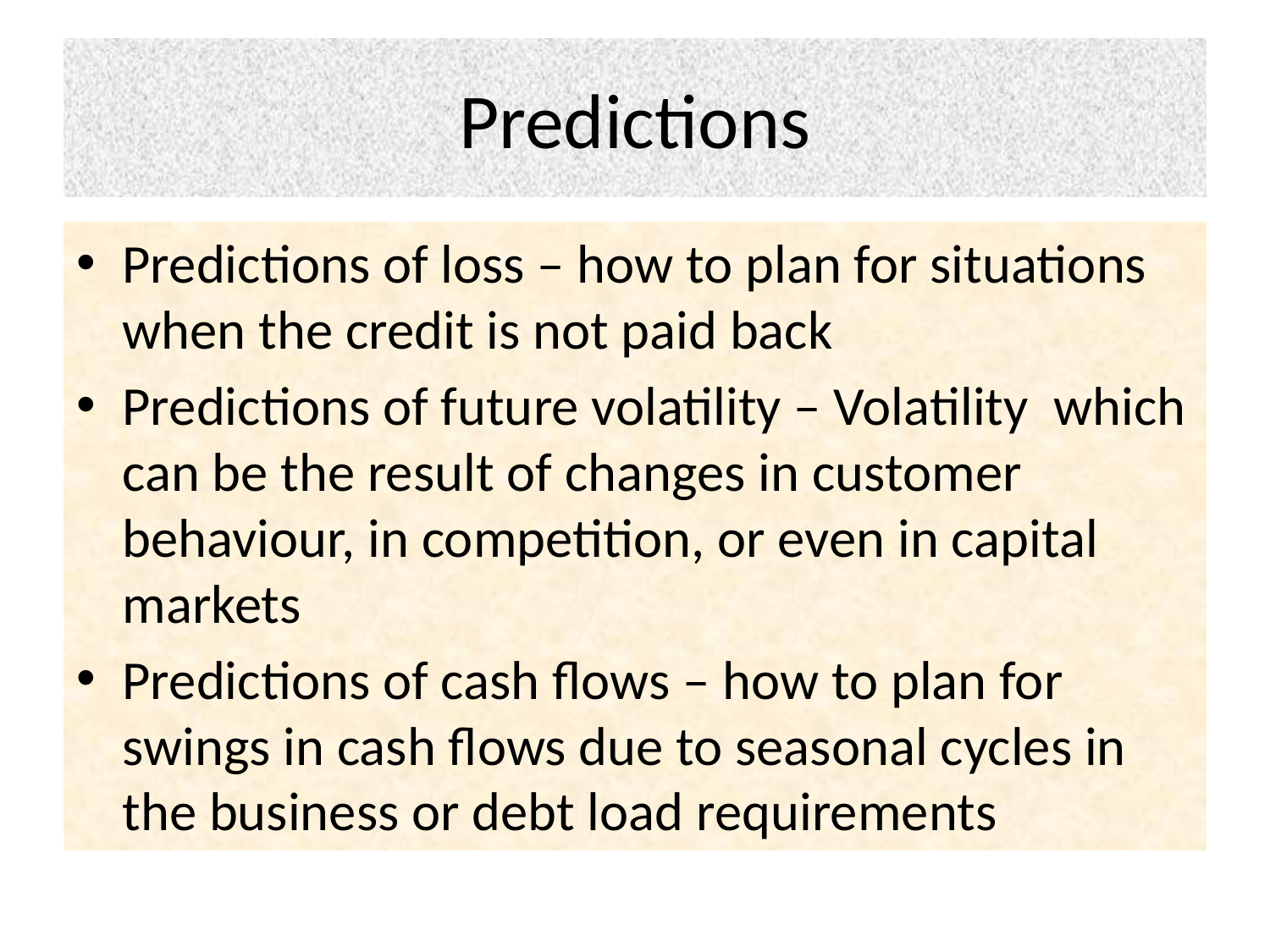

# Predictions
Predictions of loss – how to plan for situations when the credit is not paid back
Predictions of future volatility – Volatility  which can be the result of changes in customer behaviour, in competition, or even in capital markets
Predictions of cash flows – how to plan for swings in cash flows due to seasonal cycles in the business or debt load requirements